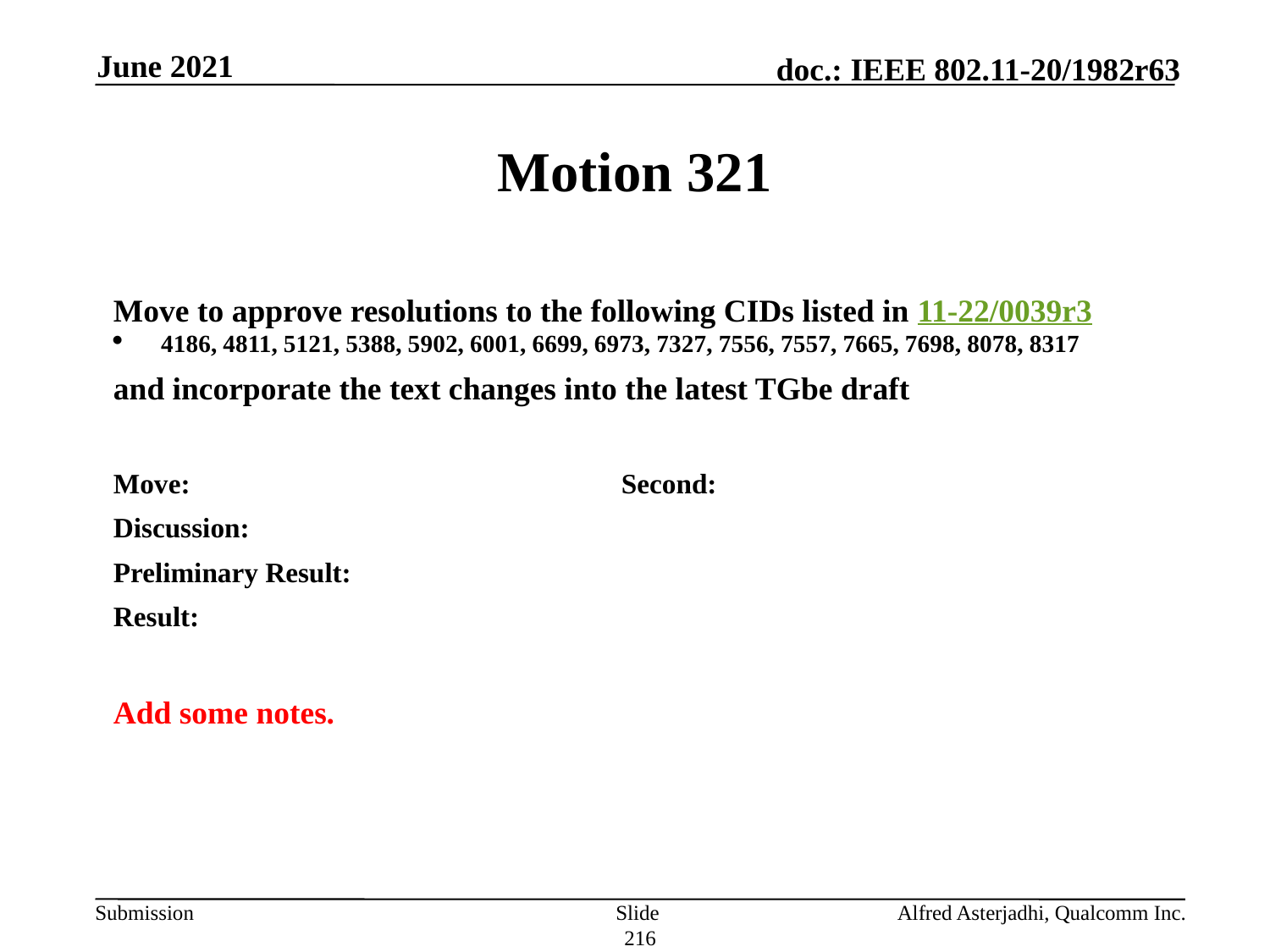

June 2021
# Motion 321
Move to approve resolutions to the following CIDs listed in 11-22/0039r3
4186, 4811, 5121, 5388, 5902, 6001, 6699, 6973, 7327, 7556, 7557, 7665, 7698, 8078, 8317
and incorporate the text changes into the latest TGbe draft

Move: 				Second:
Discussion:
Preliminary Result:
Result:

Add some notes.
Slide 216
Alfred Asterjadhi, Qualcomm Inc.